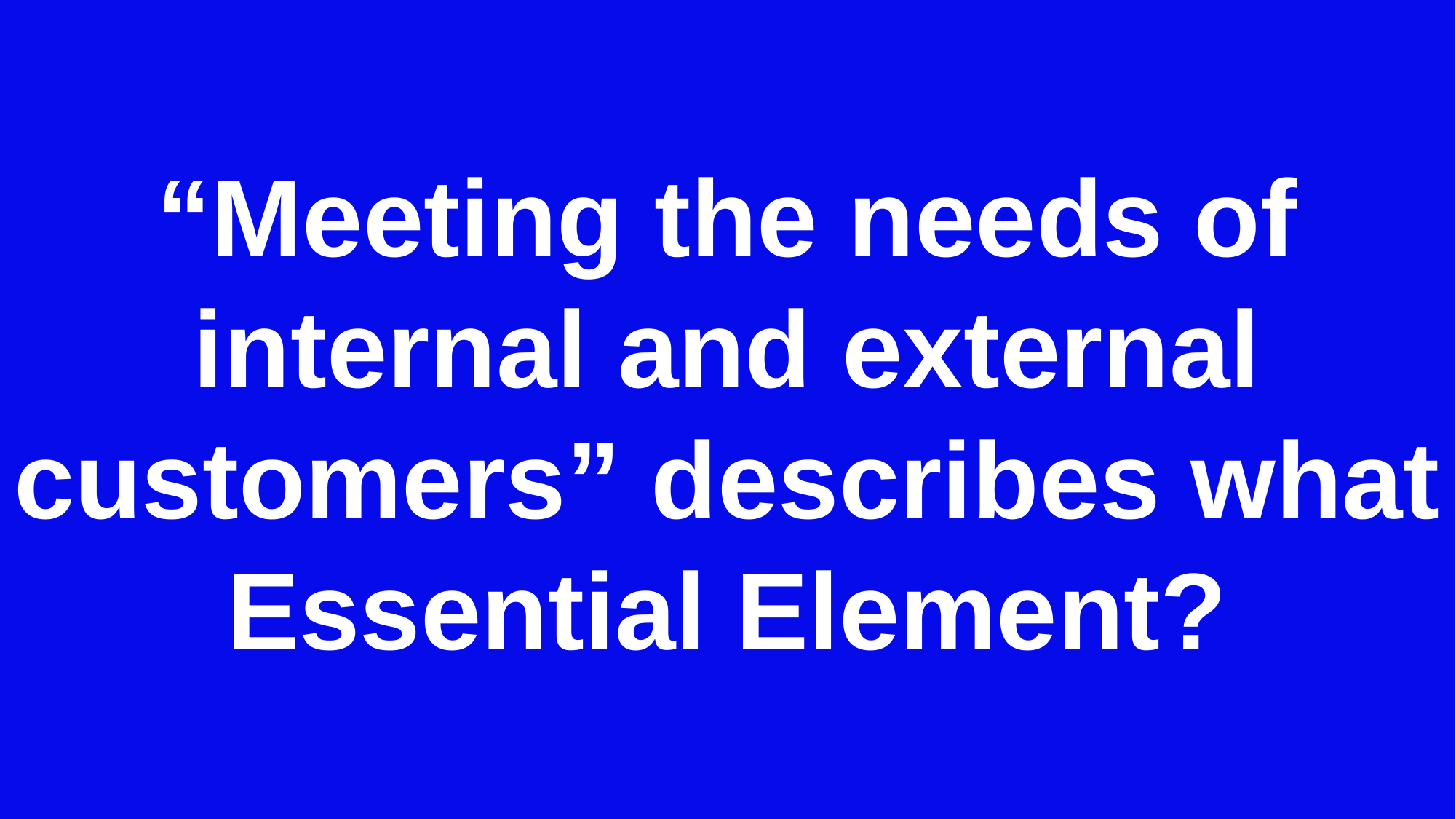

“Meeting the needs of internal and external customers” describes what Essential Element?